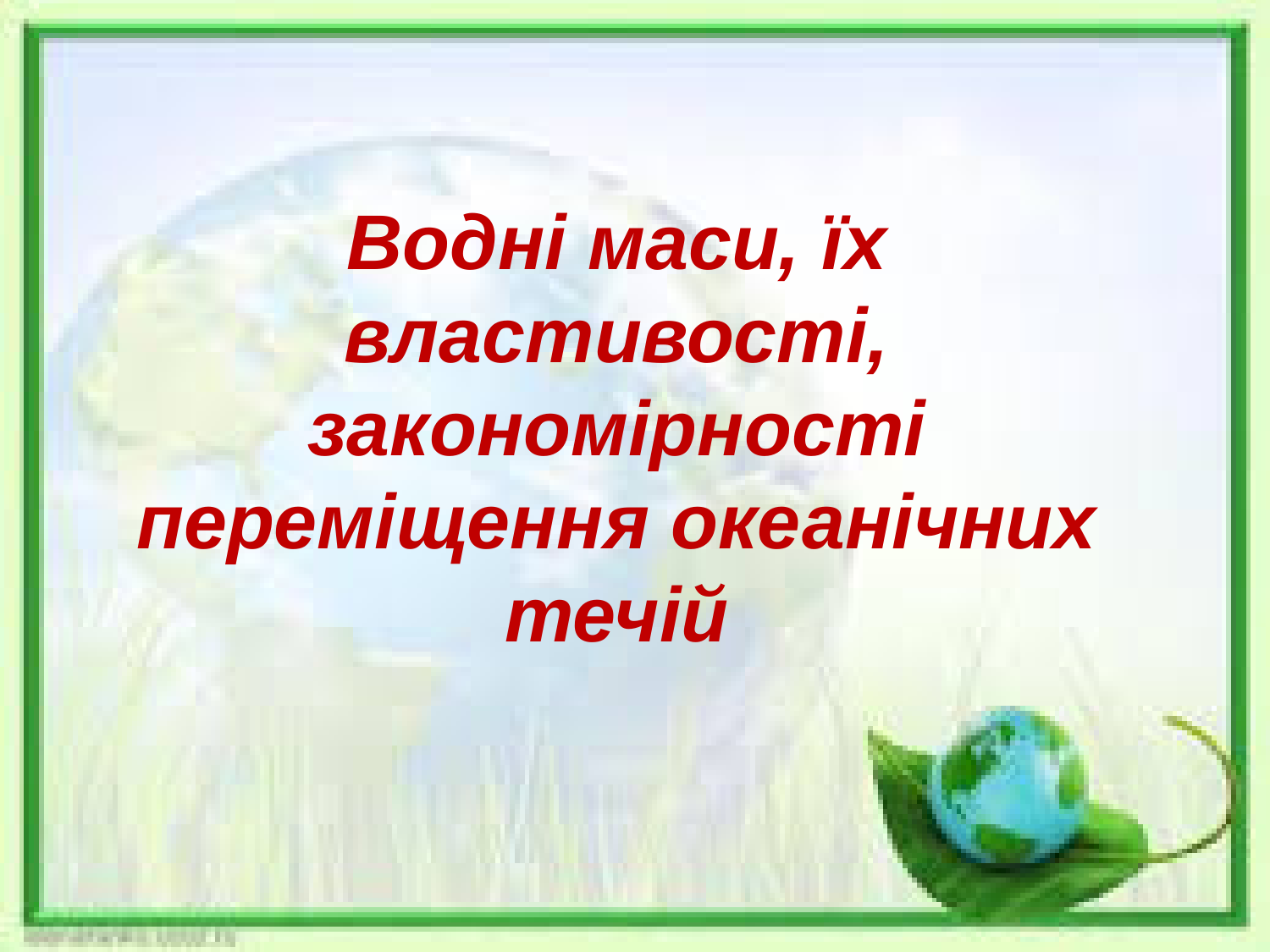

Водні маси, їх властивості, закономірності переміщення океанічних течій